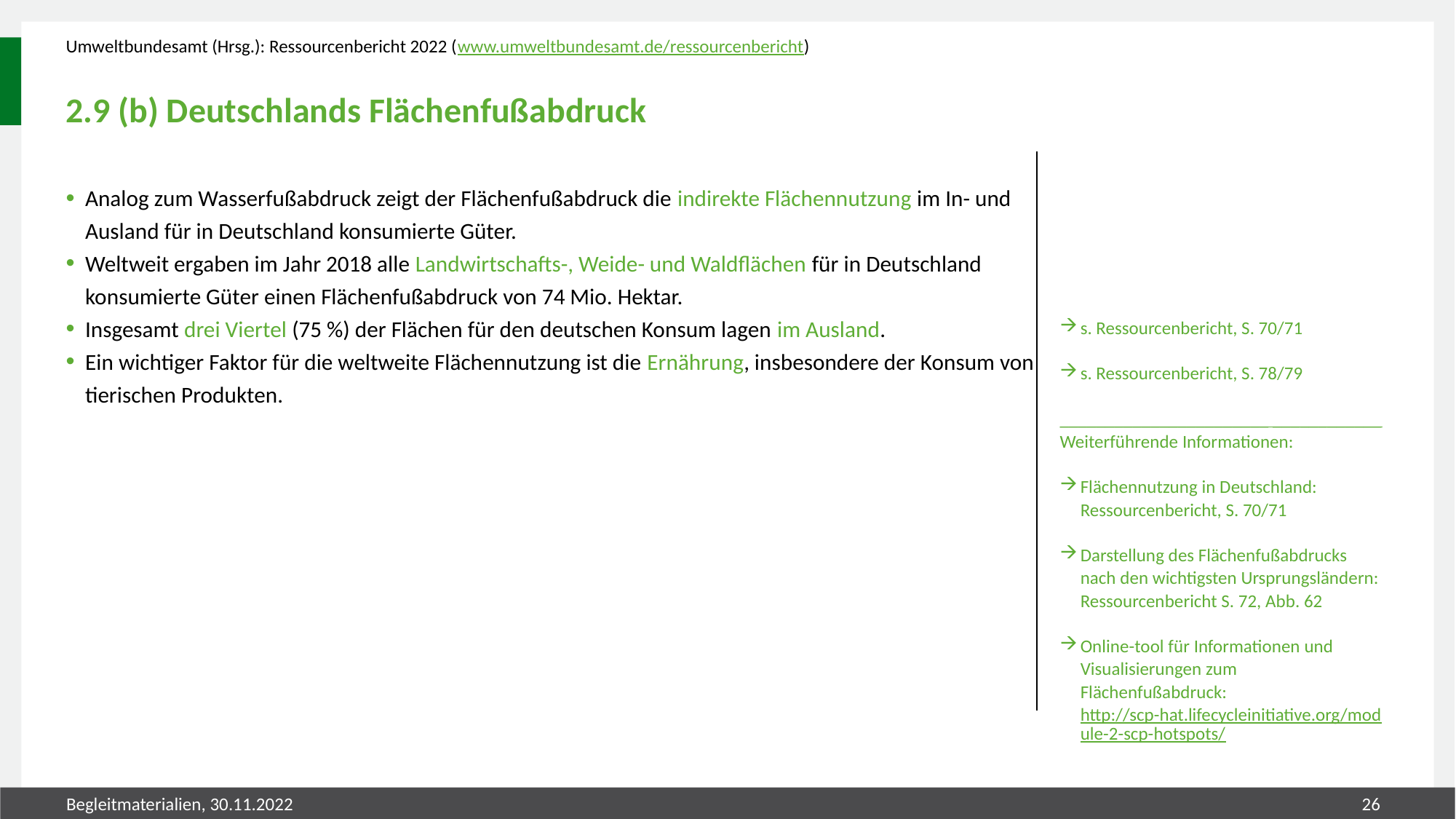

Umweltbundesamt (Hrsg.): Ressourcenbericht 2022 (www.umweltbundesamt.de/ressourcenbericht)
# 2.9 (b) Deutschlands Flächenfußabdruck
Analog zum Wasserfußabdruck zeigt der Flächenfußabdruck die indirekte Flächennutzung im In- und Ausland für in Deutschland konsumierte Güter.
Weltweit ergaben im Jahr 2018 alle Landwirtschafts-, Weide- und Waldflächen für in Deutschland konsumierte Güter einen Flächenfußabdruck von 74 Mio. Hektar.
Insgesamt drei Viertel (75 %) der Flächen für den deutschen Konsum lagen im Ausland.
Ein wichtiger Faktor für die weltweite Flächennutzung ist die Ernährung, insbesondere der Konsum von tierischen Produkten.

s. Ressourcenbericht, S. 70/71

s. Ressourcenbericht, S. 78/79

_______________________ ____________
Weiterführende Informationen:

Flächennutzung in Deutschland: Ressourcenbericht, S. 70/71

Darstellung des Flächenfußabdrucks nach den wichtigsten Ursprungsländern:  Ressourcenbericht S. 72, Abb. 62
Online-tool für Informationen und  Visualisierungen zum Flächenfußabdruck: http://scp-hat.lifecycleinitiative.org/module-2-scp-hotspots/

Begleitmaterialien, 30.11.2022
26